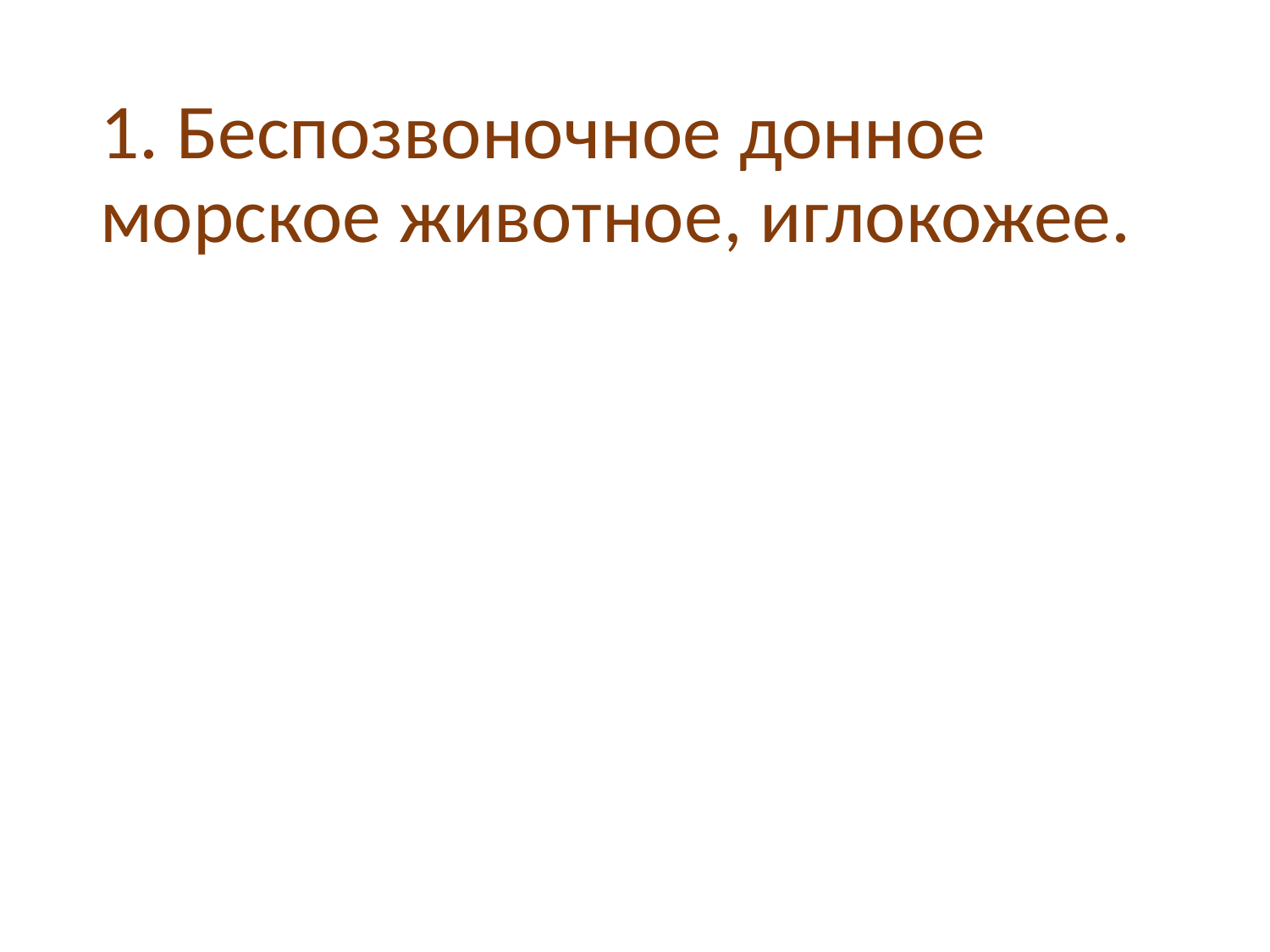

# 1. Беспозвоночное донное морское животное, иглокожее.